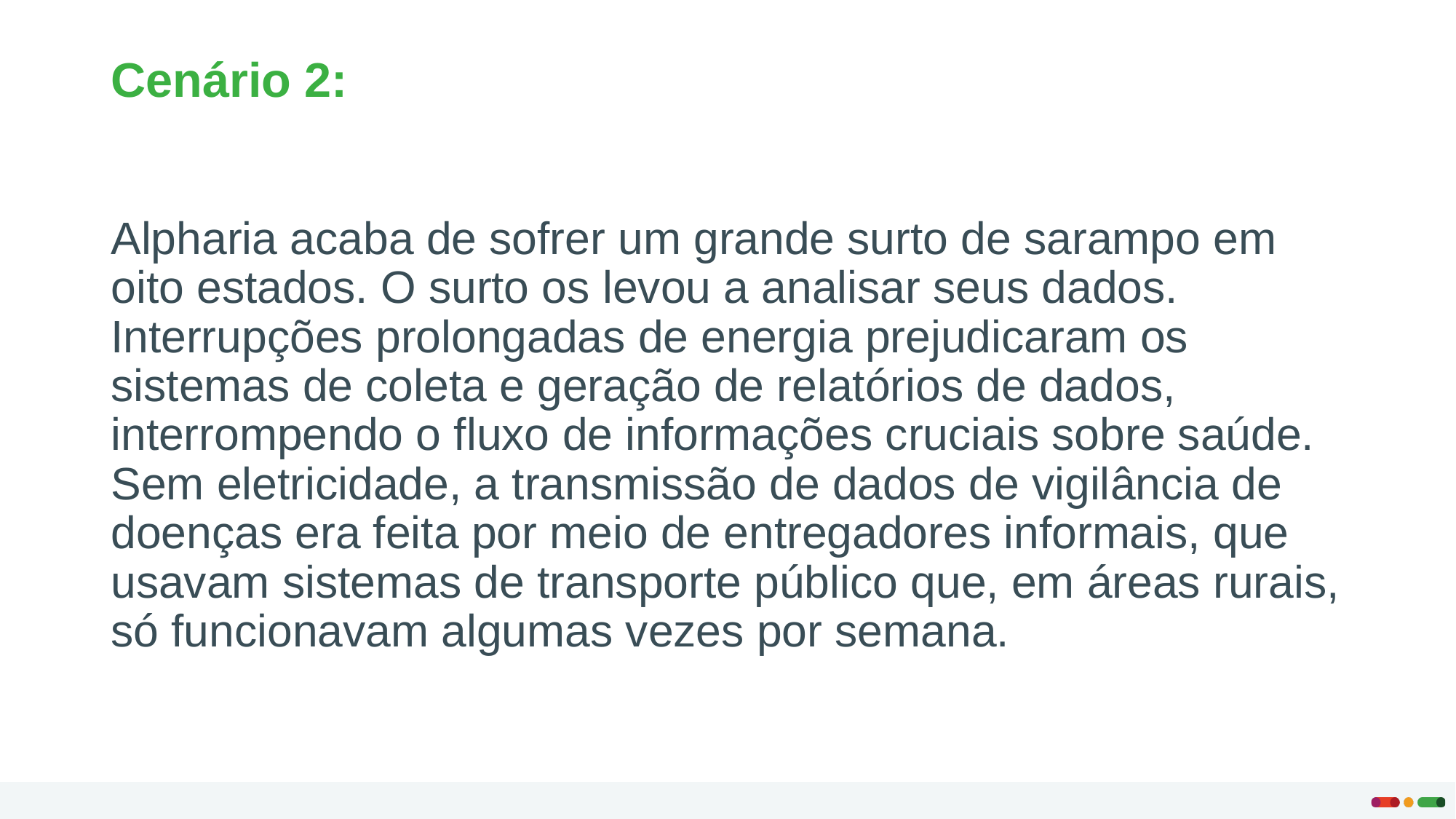

# Cenário 2:
Alpharia acaba de sofrer um grande surto de sarampo em oito estados. O surto os levou a analisar seus dados. Interrupções prolongadas de energia prejudicaram os sistemas de coleta e geração de relatórios de dados, interrompendo o fluxo de informações cruciais sobre saúde. Sem eletricidade, a transmissão de dados de vigilância de doenças era feita por meio de entregadores informais, que usavam sistemas de transporte público que, em áreas rurais, só funcionavam algumas vezes por semana.